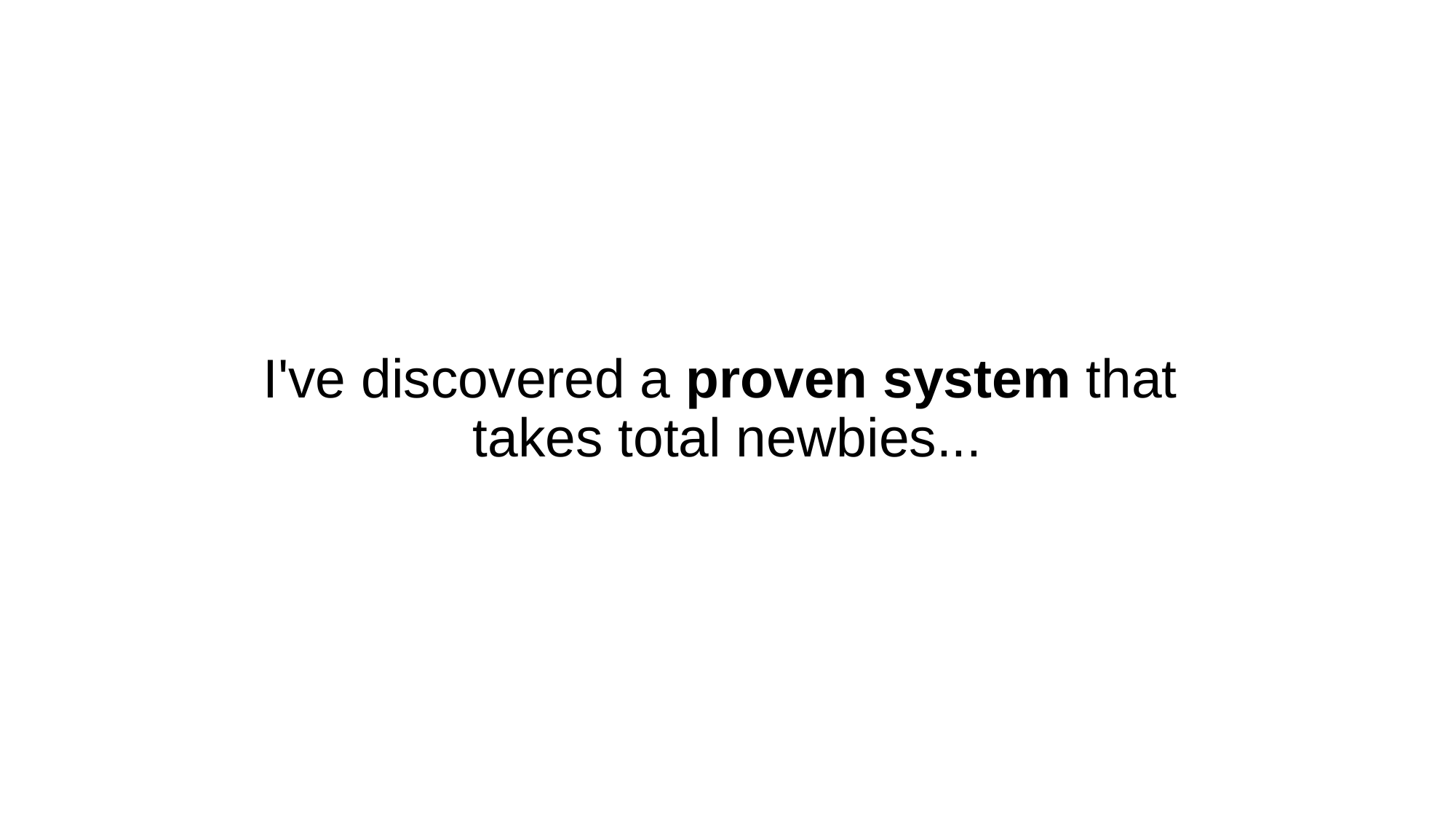

# I've discovered a proven system that takes total newbies...